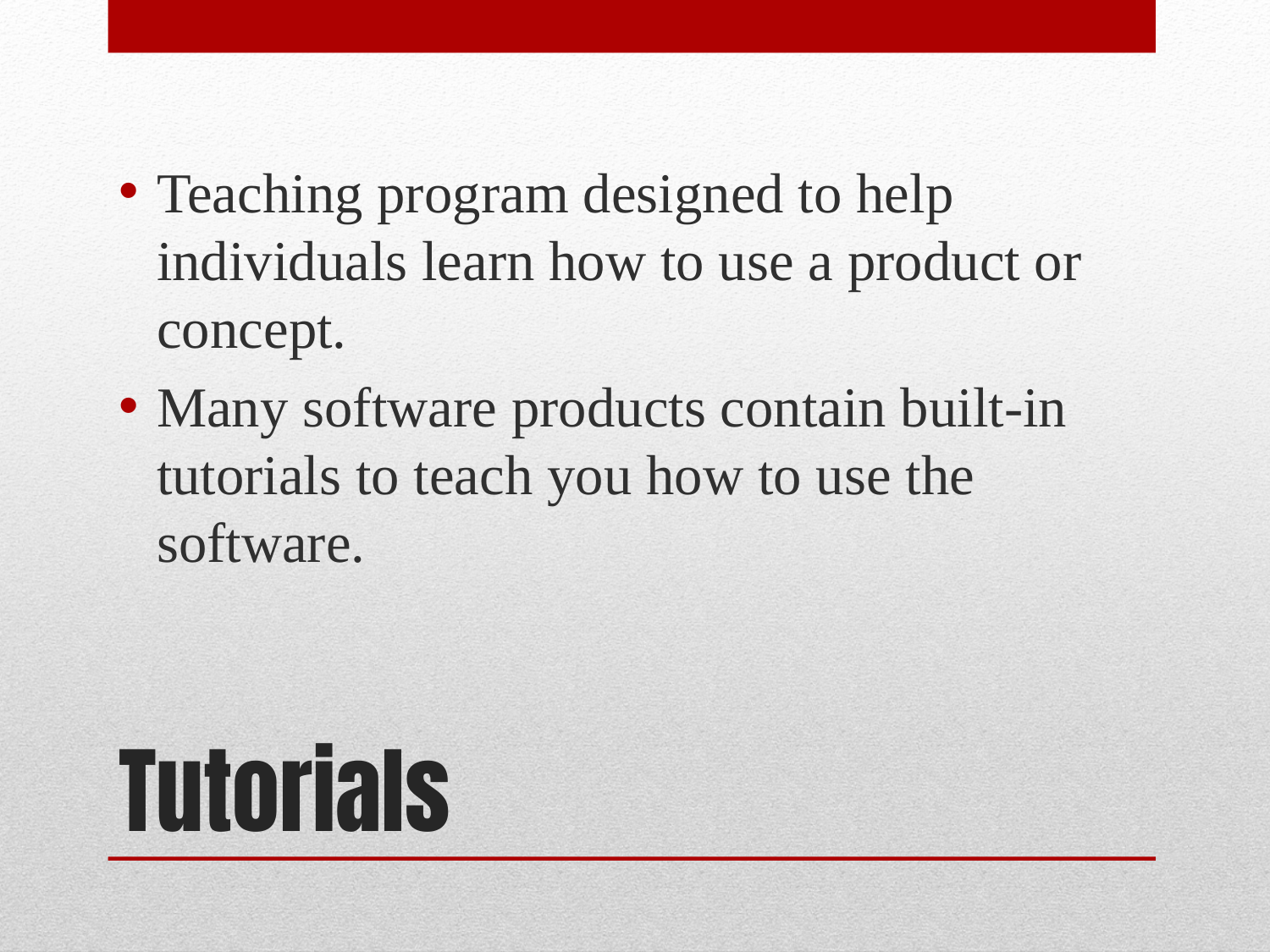

Teaching program designed to help individuals learn how to use a product or concept.
Many software products contain built-in tutorials to teach you how to use the software.
# Tutorials